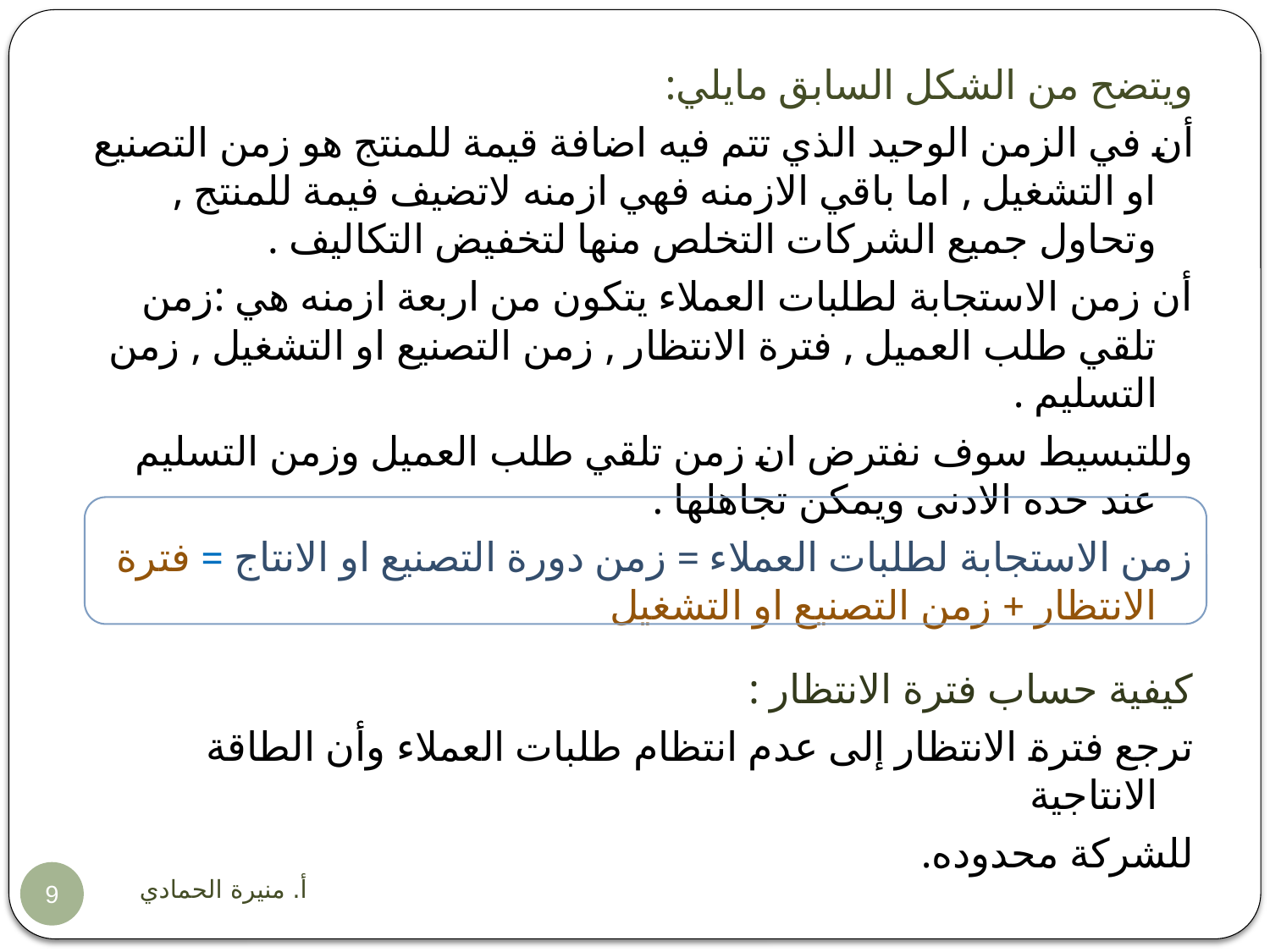

ويتضح من الشكل السابق مايلي:
أن في الزمن الوحيد الذي تتم فيه اضافة قيمة للمنتج هو زمن التصنيع او التشغيل , اما باقي الازمنه فهي ازمنه لاتضيف فيمة للمنتج , وتحاول جميع الشركات التخلص منها لتخفيض التكاليف .
أن زمن الاستجابة لطلبات العملاء يتكون من اربعة ازمنه هي :زمن تلقي طلب العميل , فترة الانتظار , زمن التصنيع او التشغيل , زمن التسليم .
وللتبسيط سوف نفترض ان زمن تلقي طلب العميل وزمن التسليم عند حده الادنى ويمكن تجاهلها .
زمن الاستجابة لطلبات العملاء = زمن دورة التصنيع او الانتاج = فترة الانتظار + زمن التصنيع او التشغيل

كيفية حساب فترة الانتظار :
ترجع فترة الانتظار إلى عدم انتظام طلبات العملاء وأن الطاقة الانتاجية
للشركة محدوده.

أ. منيرة الحمادي
9